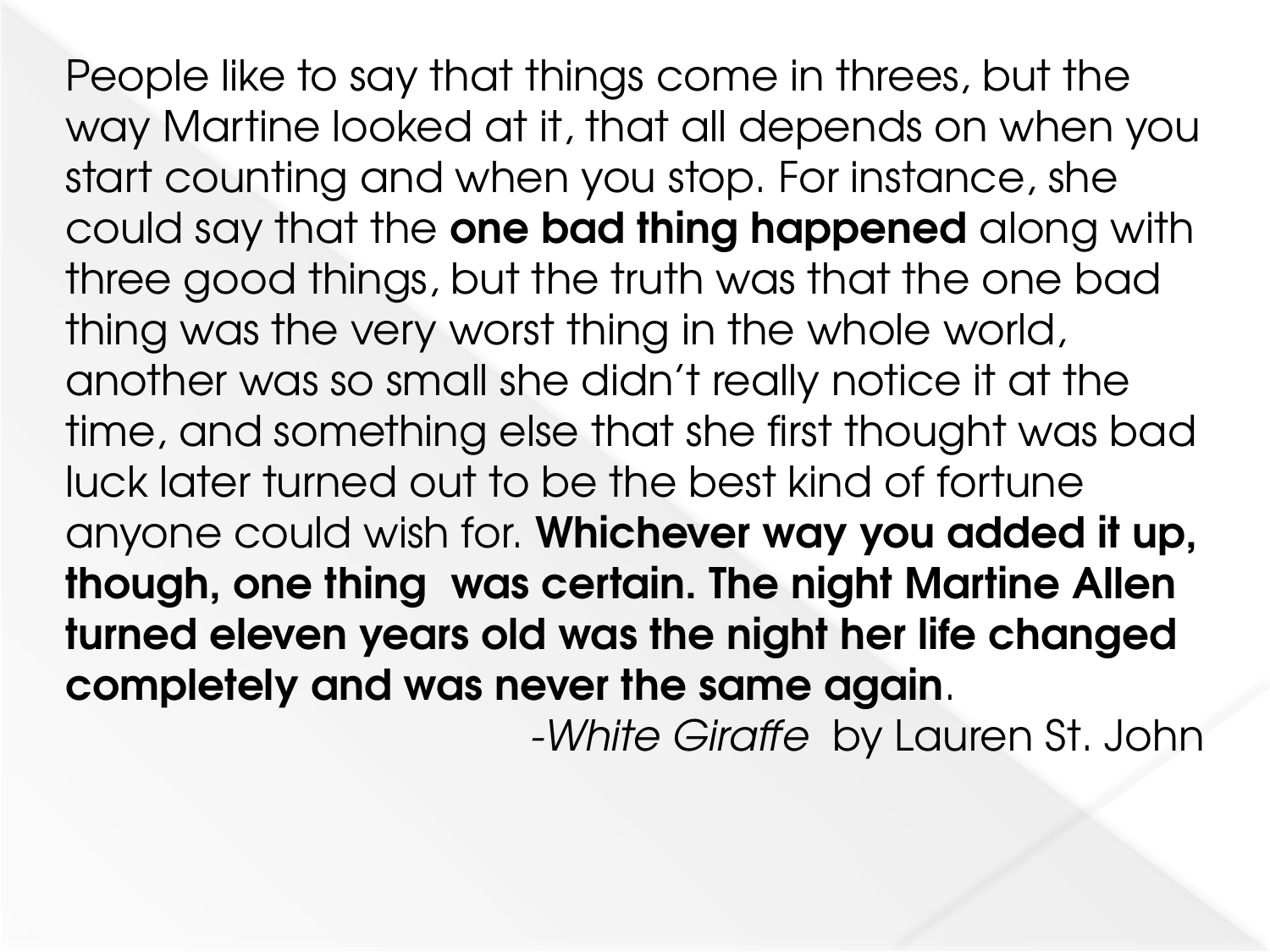

People like to say that things come in threes, but the way Martine looked at it, that all depends on when you start counting and when you stop. For instance, she could say that the one bad thing happened along with three good things, but the truth was that the one bad thing was the very worst thing in the whole world, another was so small she didn’t really notice it at the time, and something else that she first thought was bad luck later turned out to be the best kind of fortune anyone could wish for. Whichever way you added it up, though, one thing  was certain. The night Martine Allen turned eleven years old was the night her life changed completely and was never the same again.
-White Giraffe  by Lauren St. John